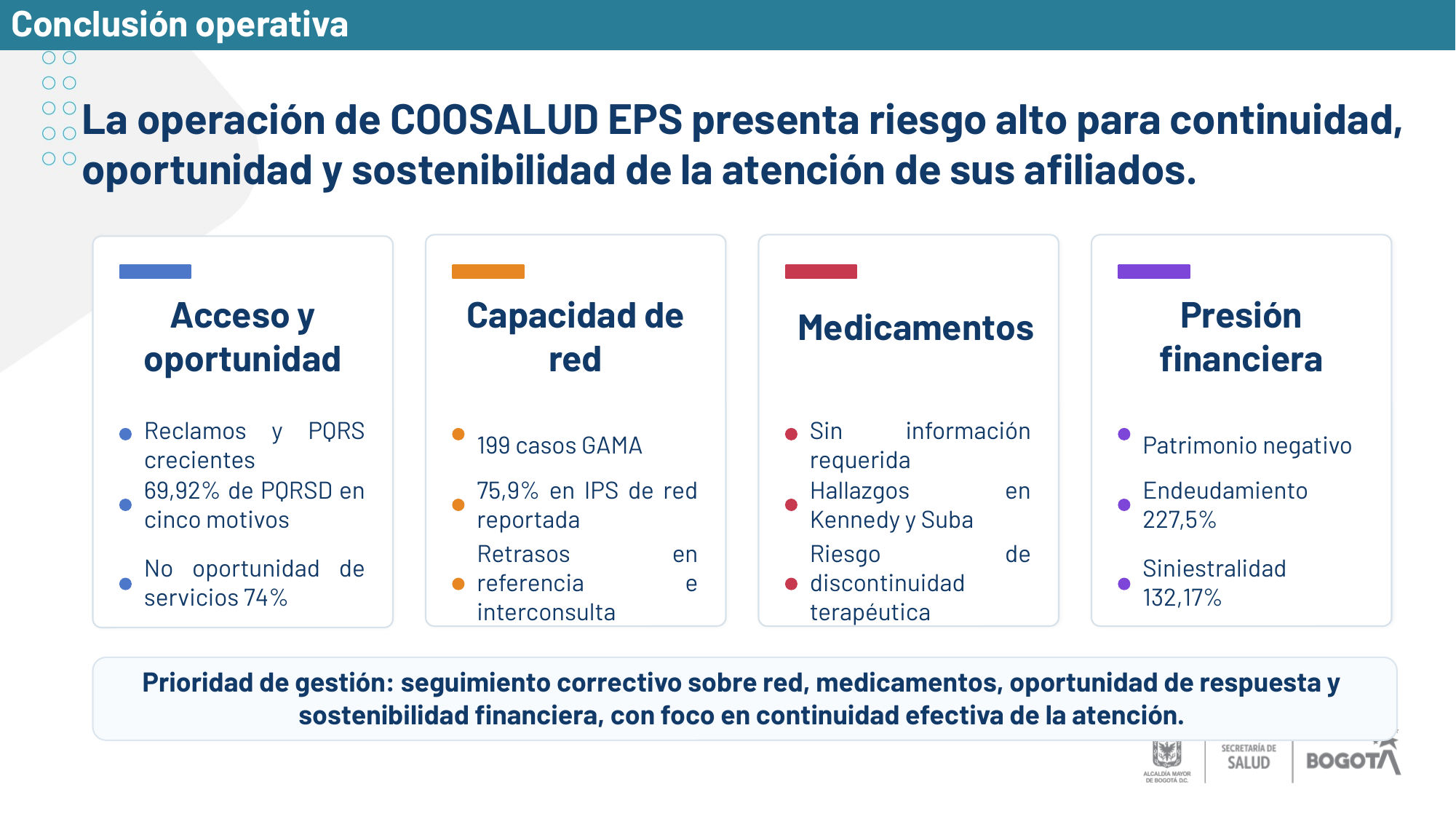

Conclusión operativa
La operación de COOSALUD EPS presenta riesgo alto para continuidad, oportunidad y sostenibilidad de la atención de sus afiliados.

Medicamentos
Acceso y oportunidad
Capacidad de red
Presión financiera
Reclamos y PQRS crecientes
199 casos GAMA
Sin información requerida
Patrimonio negativo

69,92% de PQRSD en cinco motivos
75,9% en IPS de red reportada
Hallazgos en Kennedy y Suba
Endeudamiento 227,5%

No oportunidad de servicios 74%
Retrasos en referencia e interconsulta
Riesgo de discontinuidad terapéutica
Siniestralidad 132,17%

Prioridad de gestión: seguimiento correctivo sobre red, medicamentos, oportunidad de respuesta y sostenibilidad financiera, con foco en continuidad efectiva de la atención.